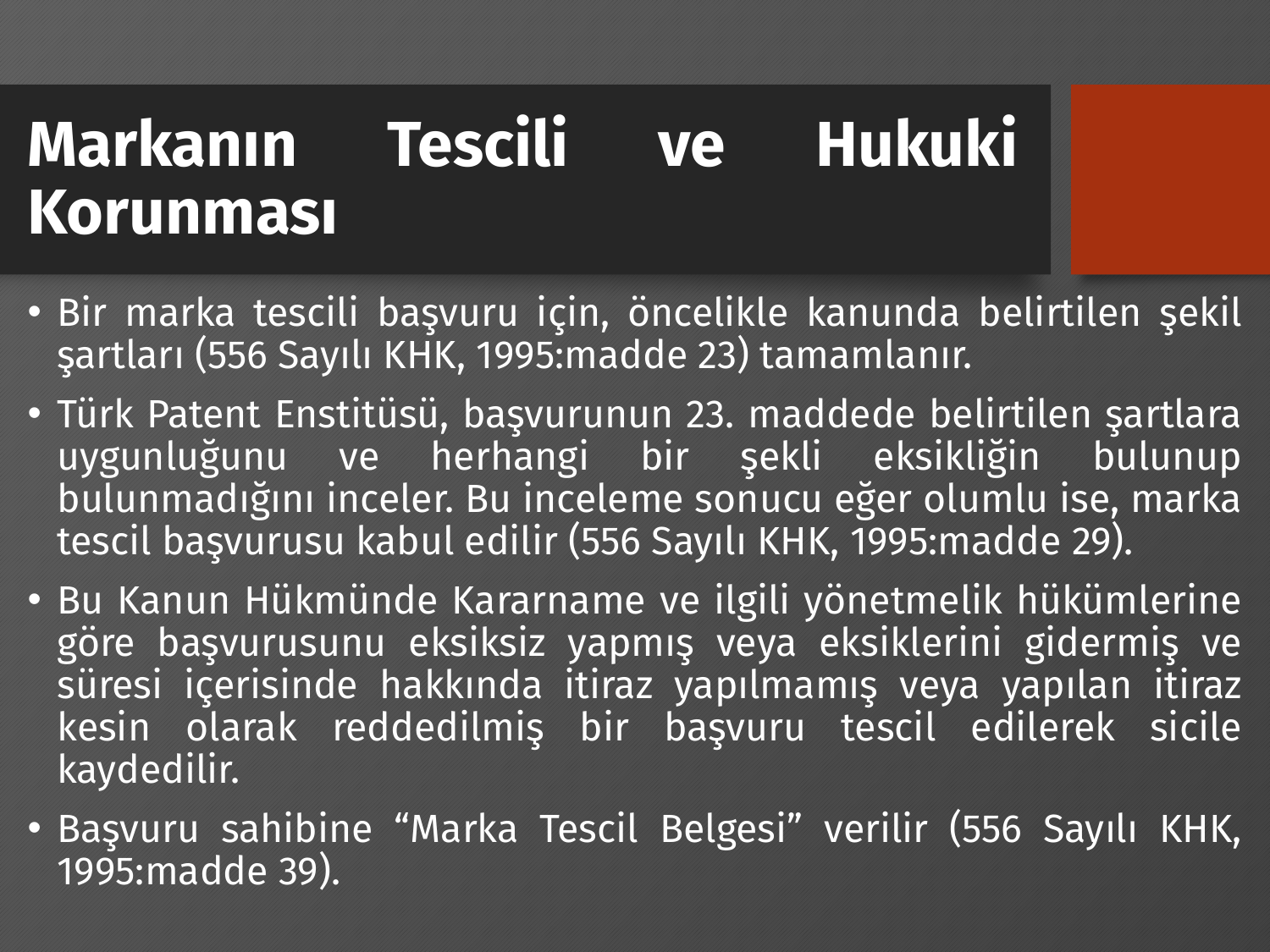

# Markanın Tescili ve Hukuki Korunması
Bir marka tescili başvuru için, öncelikle kanunda belirtilen şekil şartları (556 Sayılı KHK, 1995:madde 23) tamamlanır.
Türk Patent Enstitüsü, başvurunun 23. maddede belirtilen şartlara uygunluğunu ve herhangi bir şekli eksikliğin bulunup bulunmadığını inceler. Bu inceleme sonucu eğer olumlu ise, marka tescil başvurusu kabul edilir (556 Sayılı KHK, 1995:madde 29).
Bu Kanun Hükmünde Kararname ve ilgili yönetmelik hükümlerine göre başvurusunu eksiksiz yapmış veya eksiklerini gidermiş ve süresi içerisinde hakkında itiraz yapılmamış veya yapılan itiraz kesin olarak reddedilmiş bir başvuru tescil edilerek sicile kaydedilir.
Başvuru sahibine “Marka Tescil Belgesi” verilir (556 Sayılı KHK, 1995:madde 39).